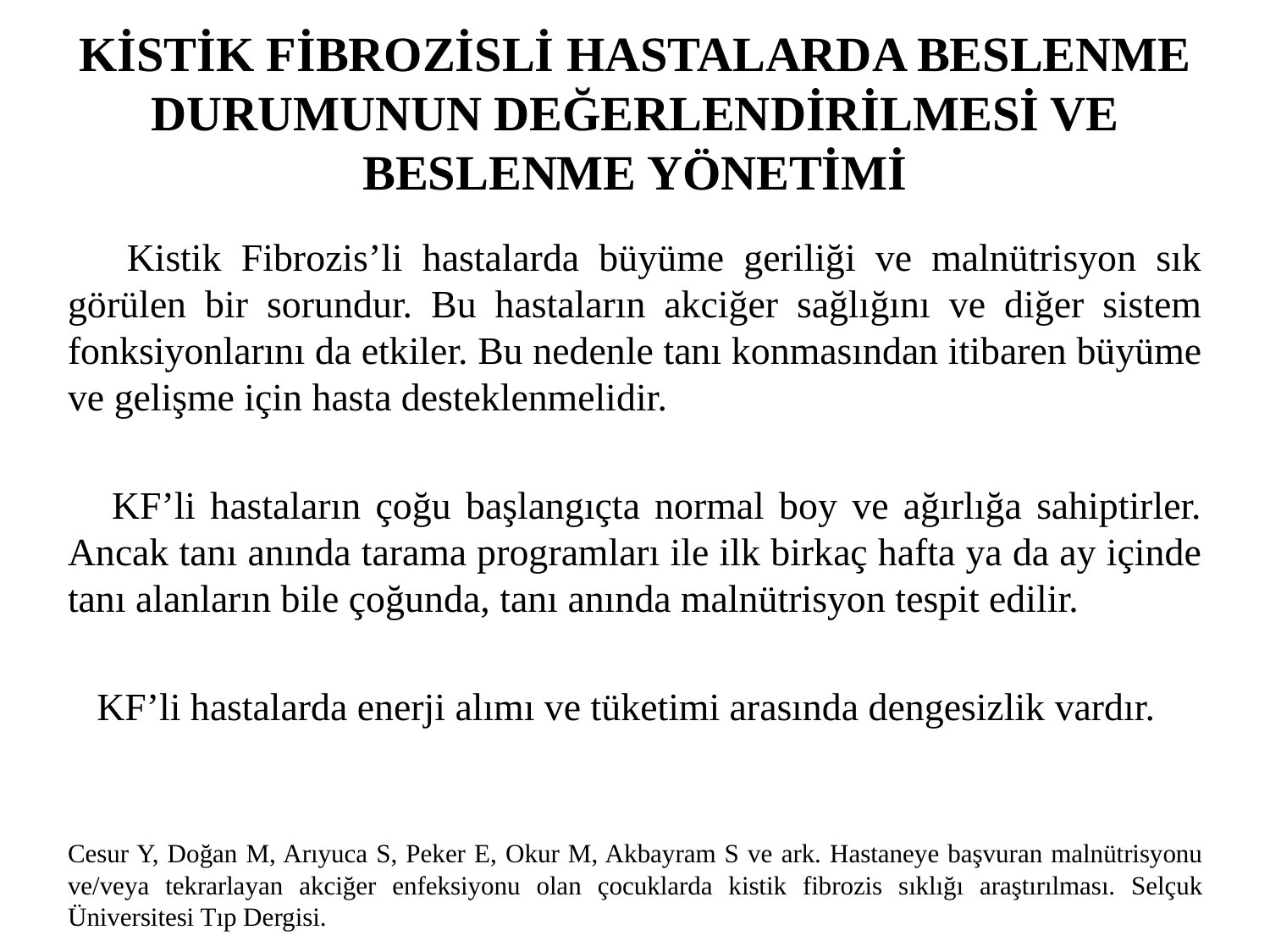

# KİSTİK FİBROZİSLİ HASTALARDA BESLENME DURUMUNUN DEĞERLENDİRİLMESİ VE BESLENME YÖNETİMİ
   Kistik Fibrozis’li hastalarda büyüme geriliği ve malnütrisyon sık görülen bir sorundur. Bu hastaların akciğer sağlığını ve diğer sistem fonksiyonlarını da etkiler. Bu nedenle tanı konmasından itibaren büyüme ve gelişme için hasta desteklenmelidir.

   KF’li hastaların çoğu başlangıçta normal boy ve ağırlığa sahiptirler. Ancak tanı anında tarama programları ile ilk birkaç hafta ya da ay içinde tanı alanların bile çoğunda, tanı anında malnütrisyon tespit edilir.

   KF’li hastalarda enerji alımı ve tüketimi arasında dengesizlik vardır.

Cesur Y, Doğan M, Arıyuca S, Peker E, Okur M, Akbayram S ve ark. Hastaneye başvuran malnütrisyonu ve/veya tekrarlayan akciğer enfeksiyonu olan çocuklarda kistik fibrozis sıklığı araştırılması. Selçuk Üniversitesi Tıp Dergisi.